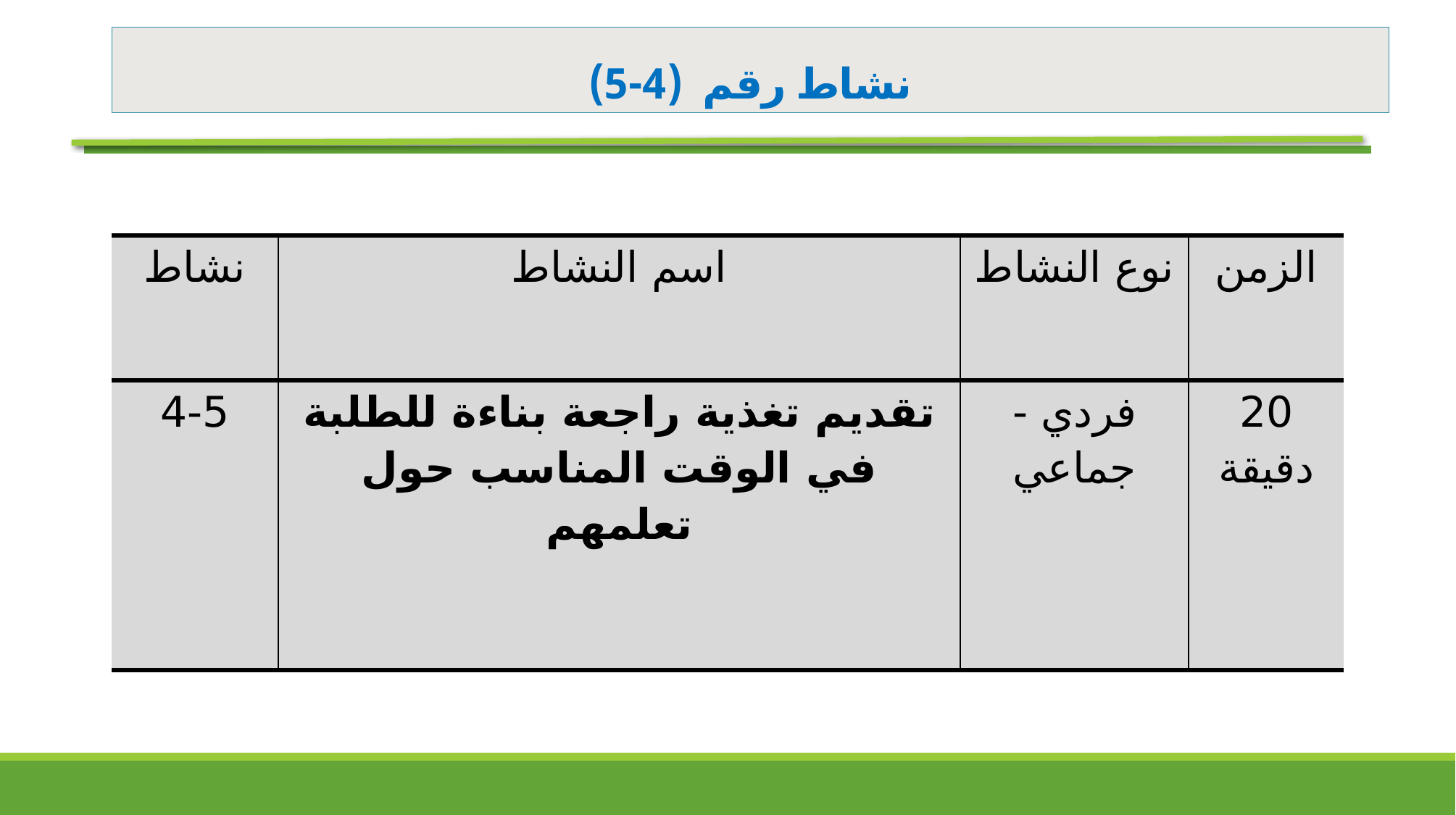

# نشاط رقم  (4-5)
| نشاط | اسم النشاط | نوع النشاط | الزمن |
| --- | --- | --- | --- |
| 4-5 | تقديم تغذية راجعة بناءة للطلبة في الوقت المناسب حول تعلمهم | فردي - جماعي | 20 دقيقة |